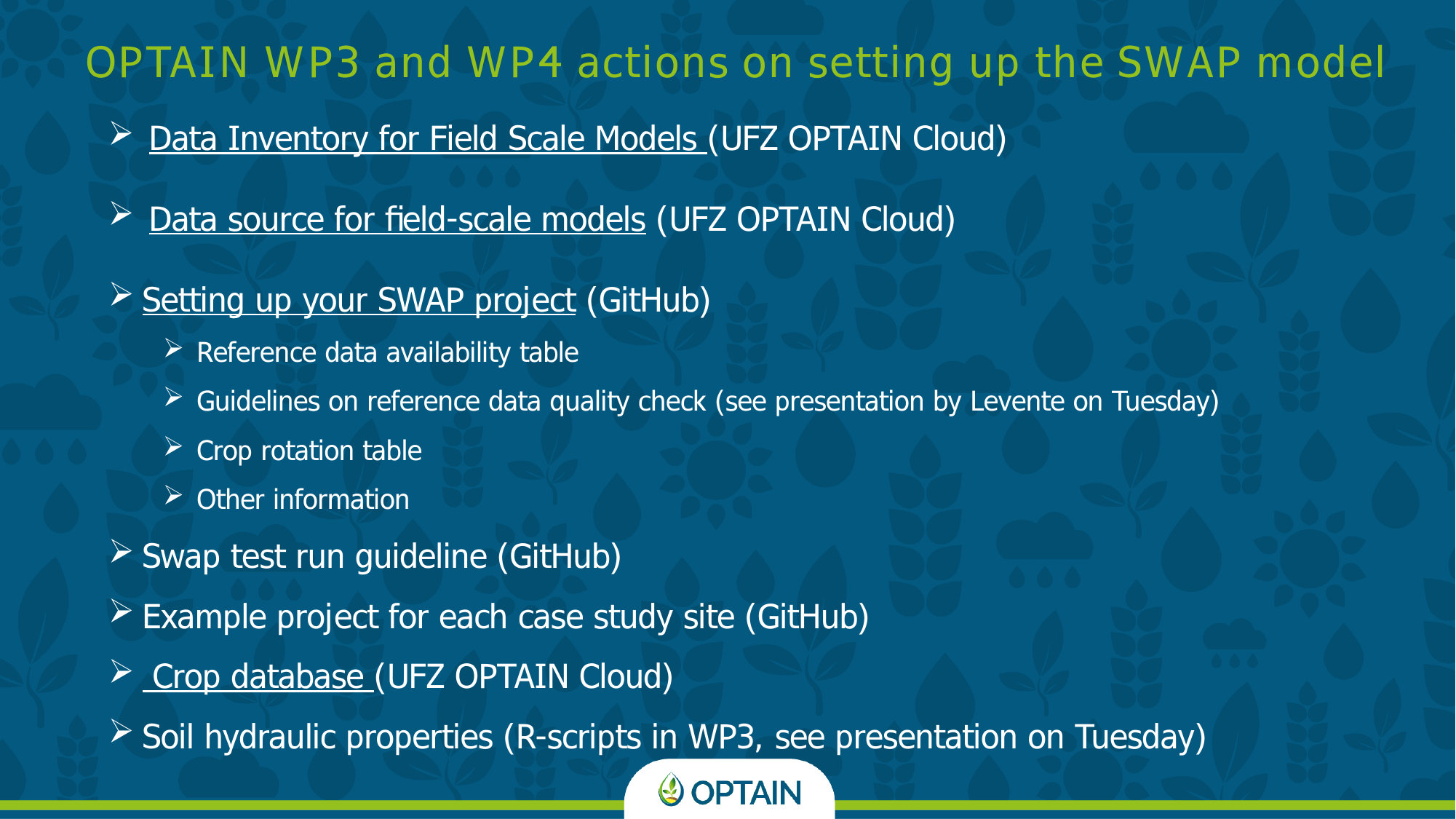

OPTAIN WP3 and WP4 actions on setting up the SWAP model
Data Inventory for Field Scale Models (UFZ OPTAIN Cloud)
Data source for field-scale models (UFZ OPTAIN Cloud)
Setting up your SWAP project (GitHub)
Reference data availability table
Guidelines on reference data quality check (see presentation by Levente on Tuesday)
Crop rotation table
Other information
Swap test run guideline (GitHub)
Example project for each case study site (GitHub)
 Crop database (UFZ OPTAIN Cloud)
Soil hydraulic properties (R-scripts in WP3, see presentation on Tuesday)